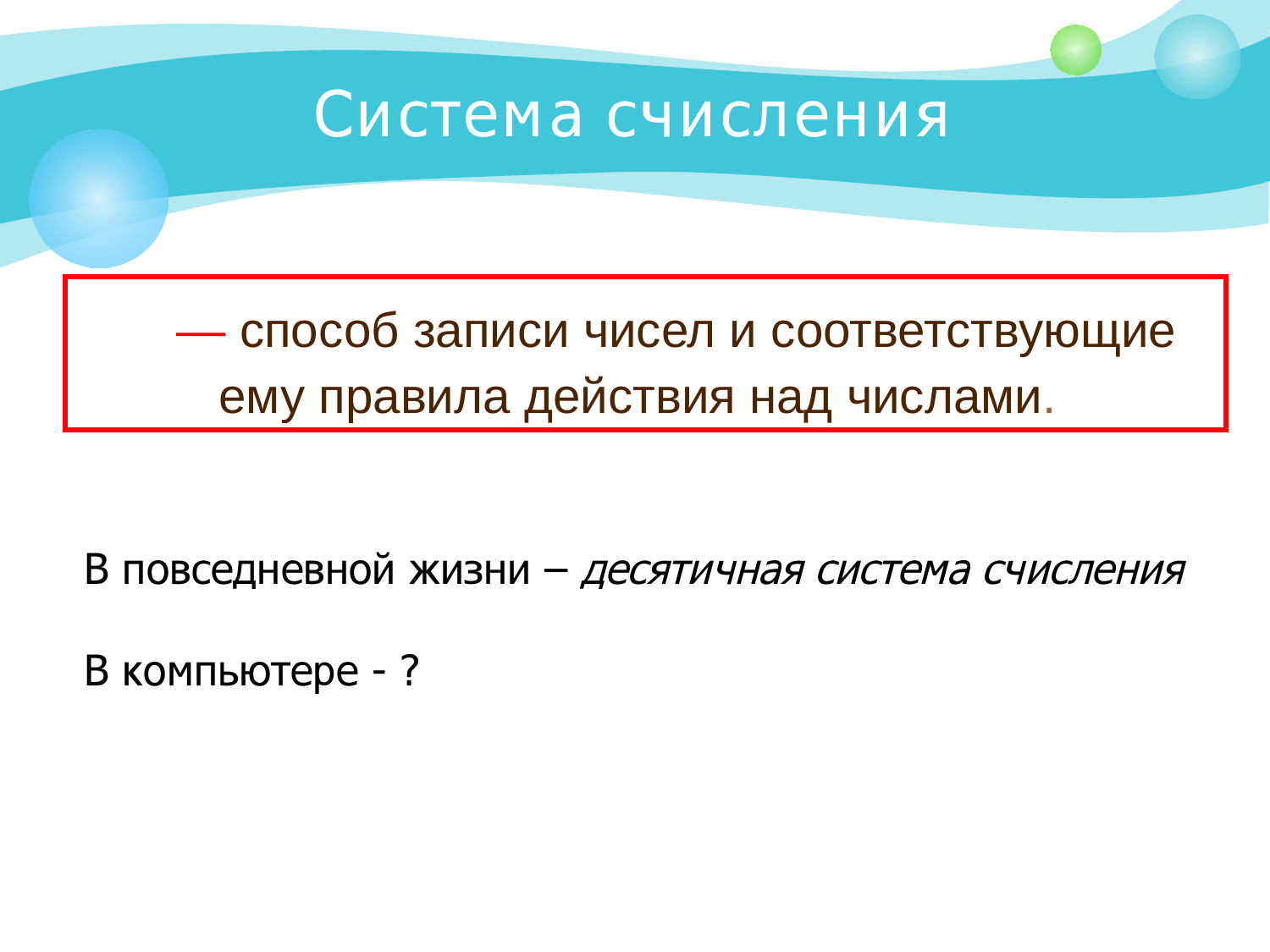

# Система счисления
— способ записи чисел и соответствующие ему правила действия над числами.
В повседневной жизни – десятичная система счисления

В компьютере - ?